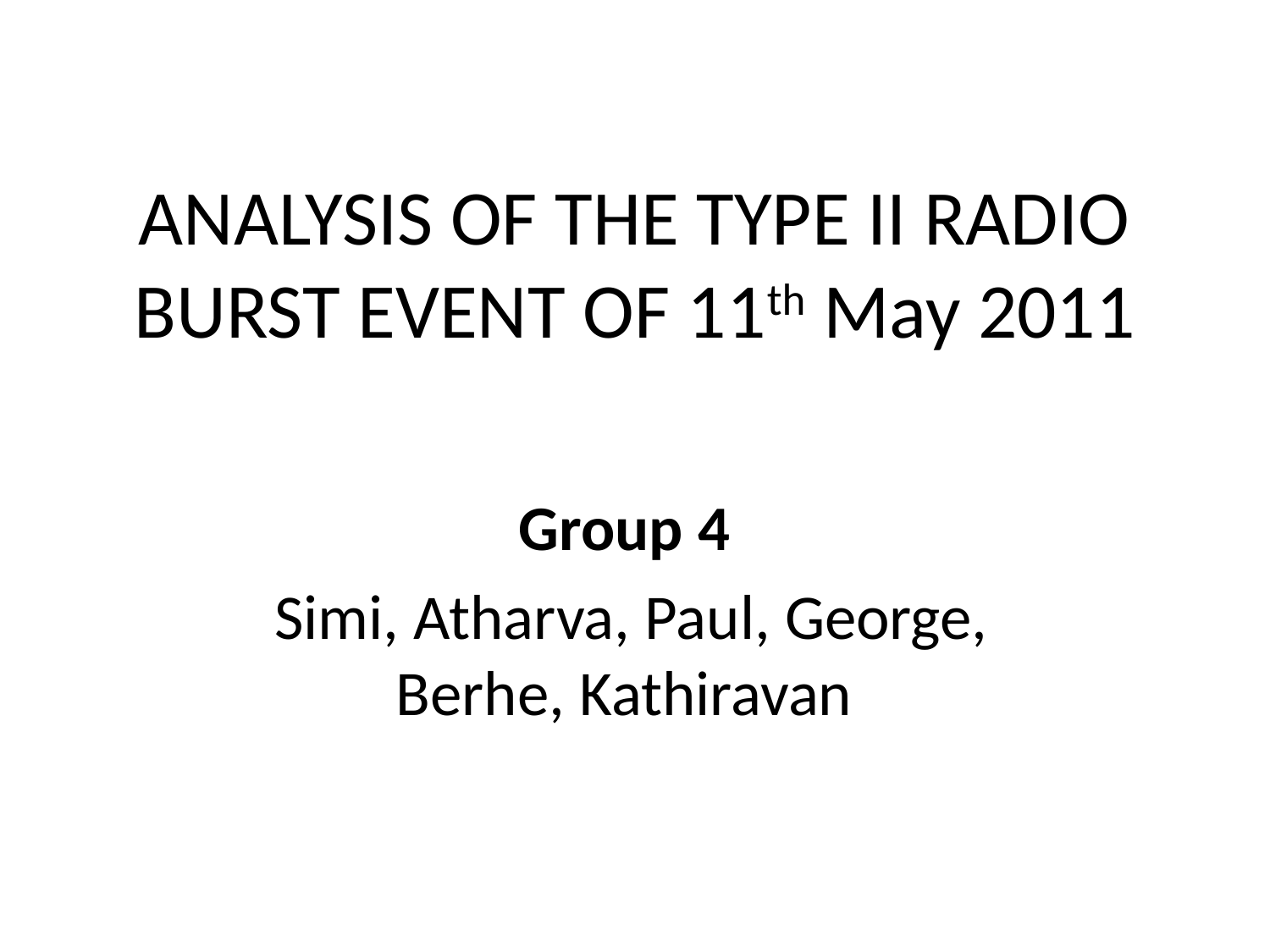

# ANALYSIS OF THE TYPE II RADIO BURST EVENT OF 11th May 2011

Group 4
 Simi, Atharva, Paul, George, Berhe, Kathiravan